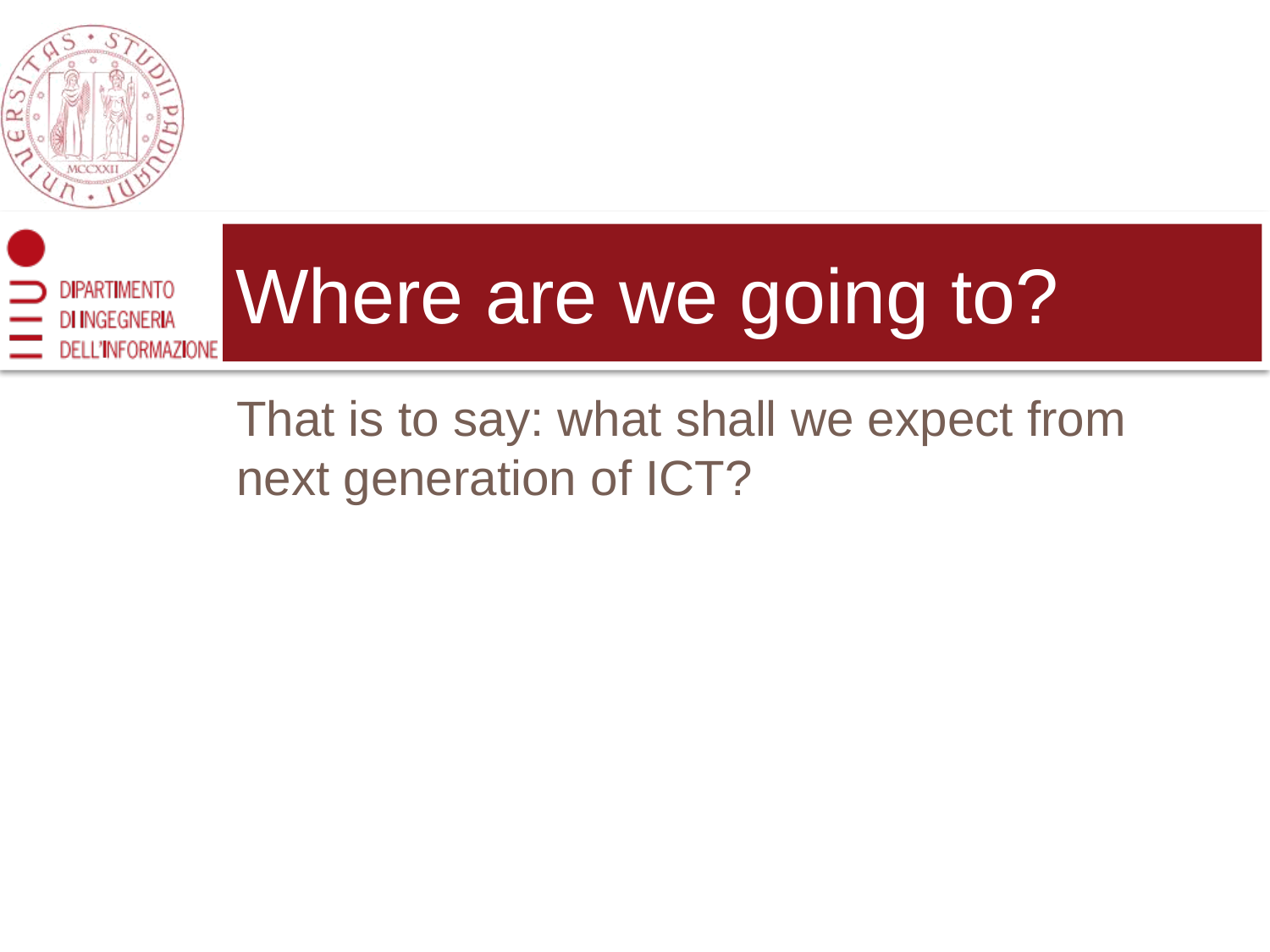

21
# Where are we going to?
That is to say: what shall we expect from next generation of ICT?